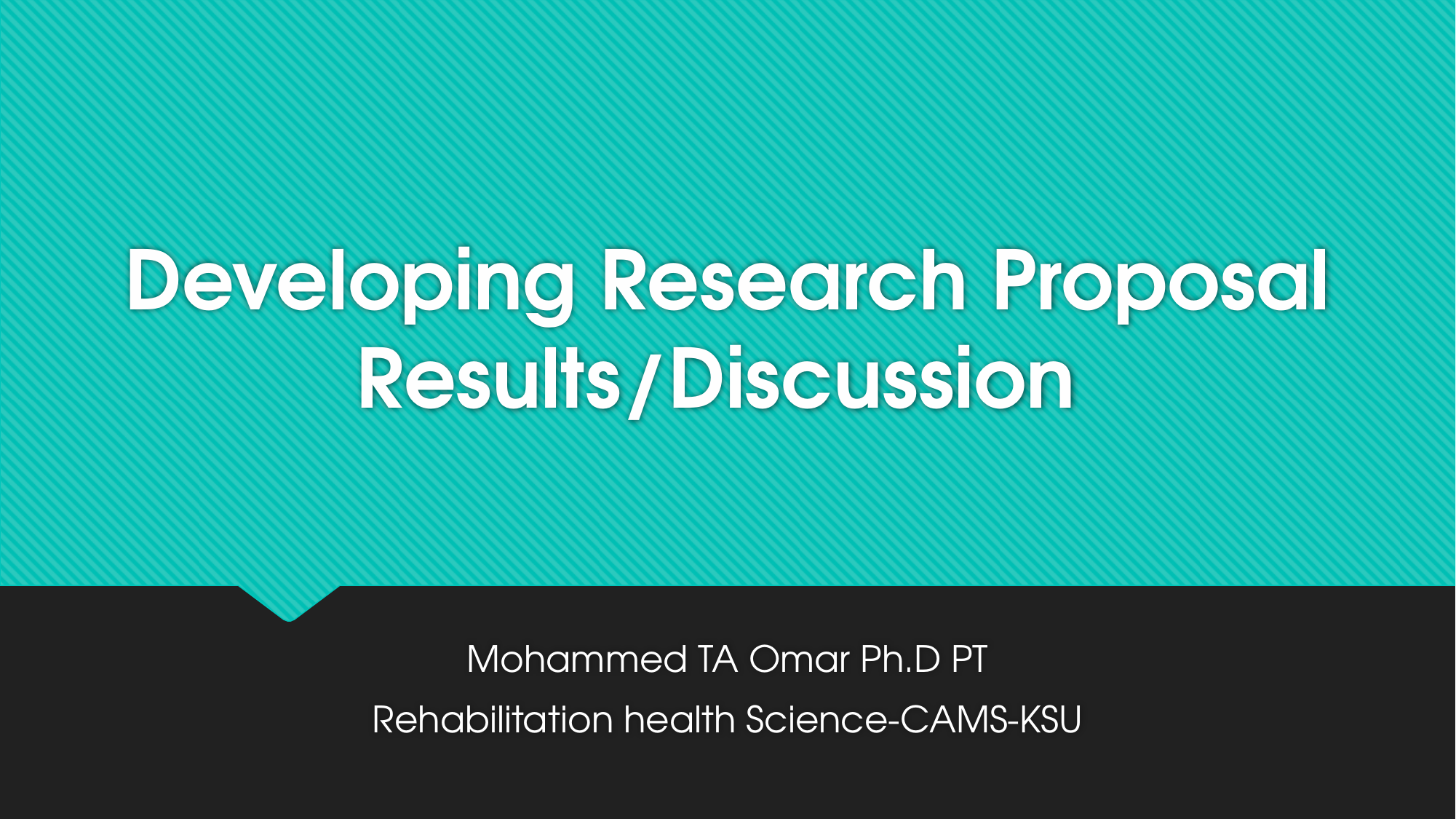

# Developing Research Proposal Results/Discussion
Mohammed TA Omar Ph.D PT
Rehabilitation health Science-CAMS-KSU